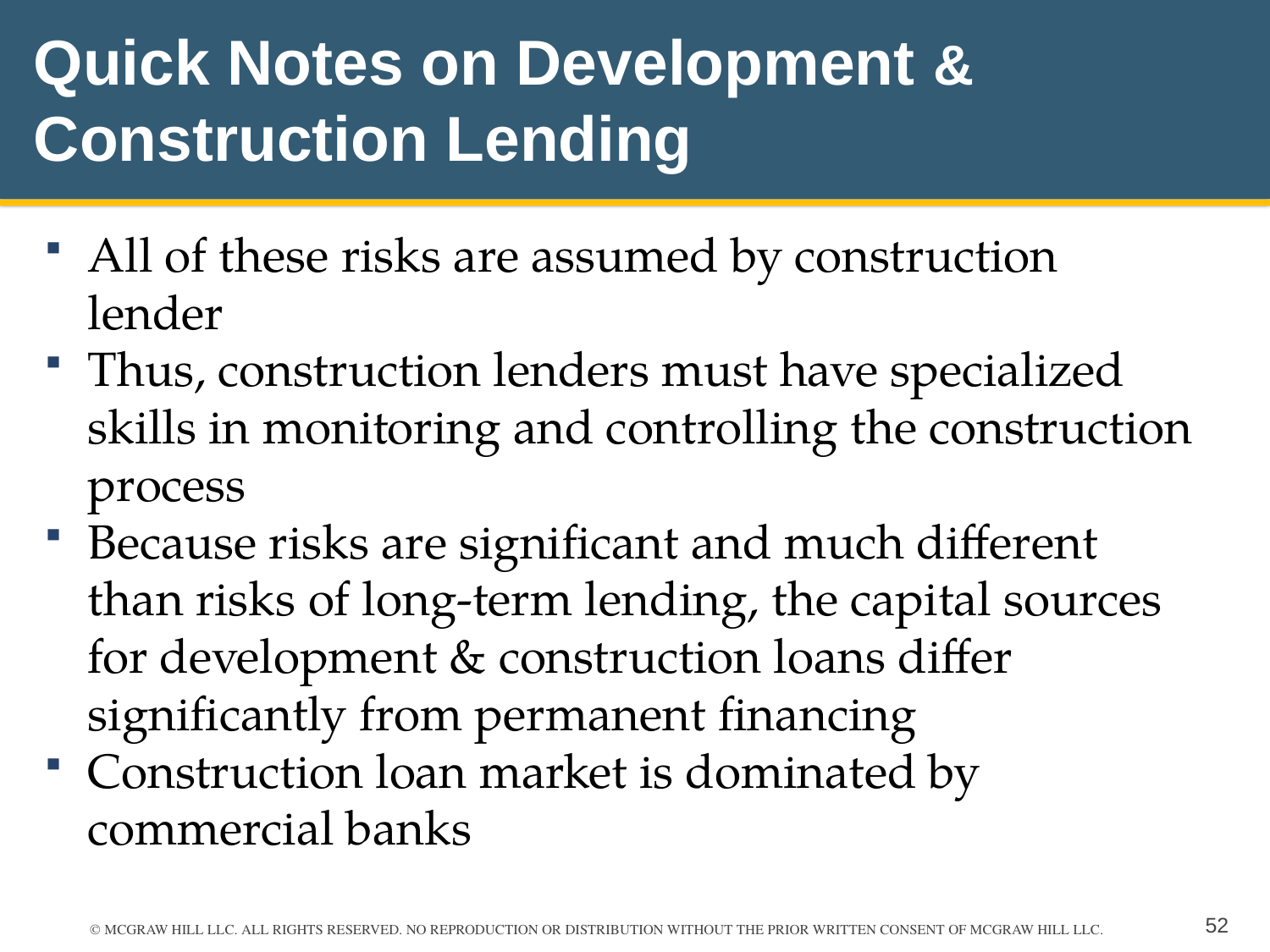

# Quick Notes on Development & Construction Lending
All of these risks are assumed by construction lender
Thus, construction lenders must have specialized skills in monitoring and controlling the construction process
Because risks are significant and much different than risks of long-term lending, the capital sources for development & construction loans differ significantly from permanent financing
Construction loan market is dominated by commercial banks
© MCGRAW HILL LLC. ALL RIGHTS RESERVED. NO REPRODUCTION OR DISTRIBUTION WITHOUT THE PRIOR WRITTEN CONSENT OF MCGRAW HILL LLC.
52